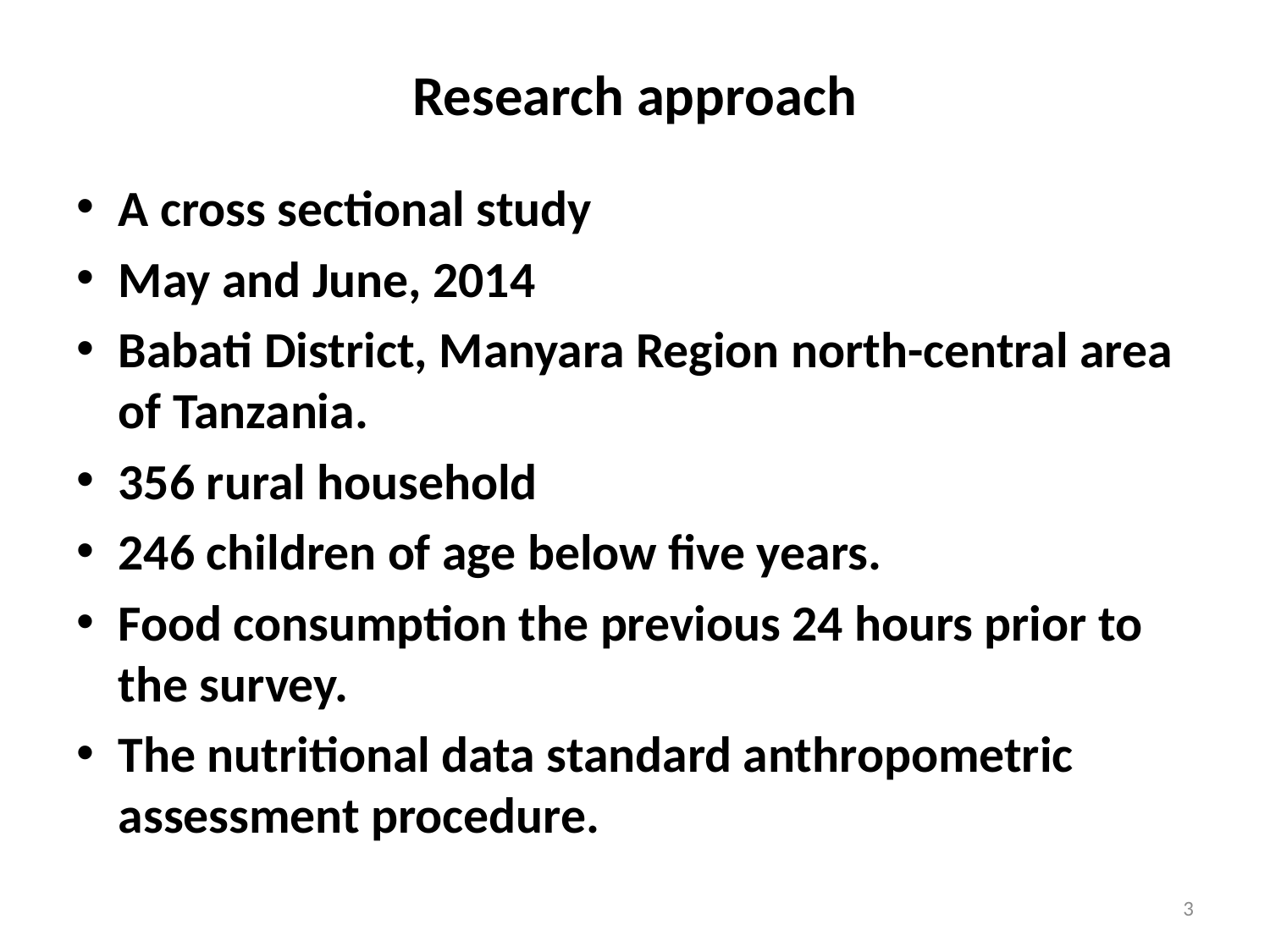

# Research approach
A cross sectional study
May and June, 2014
Babati District, Manyara Region north-central area of Tanzania.
356 rural household
246 children of age below five years.
Food consumption the previous 24 hours prior to the survey.
The nutritional data standard anthropometric assessment procedure.
3